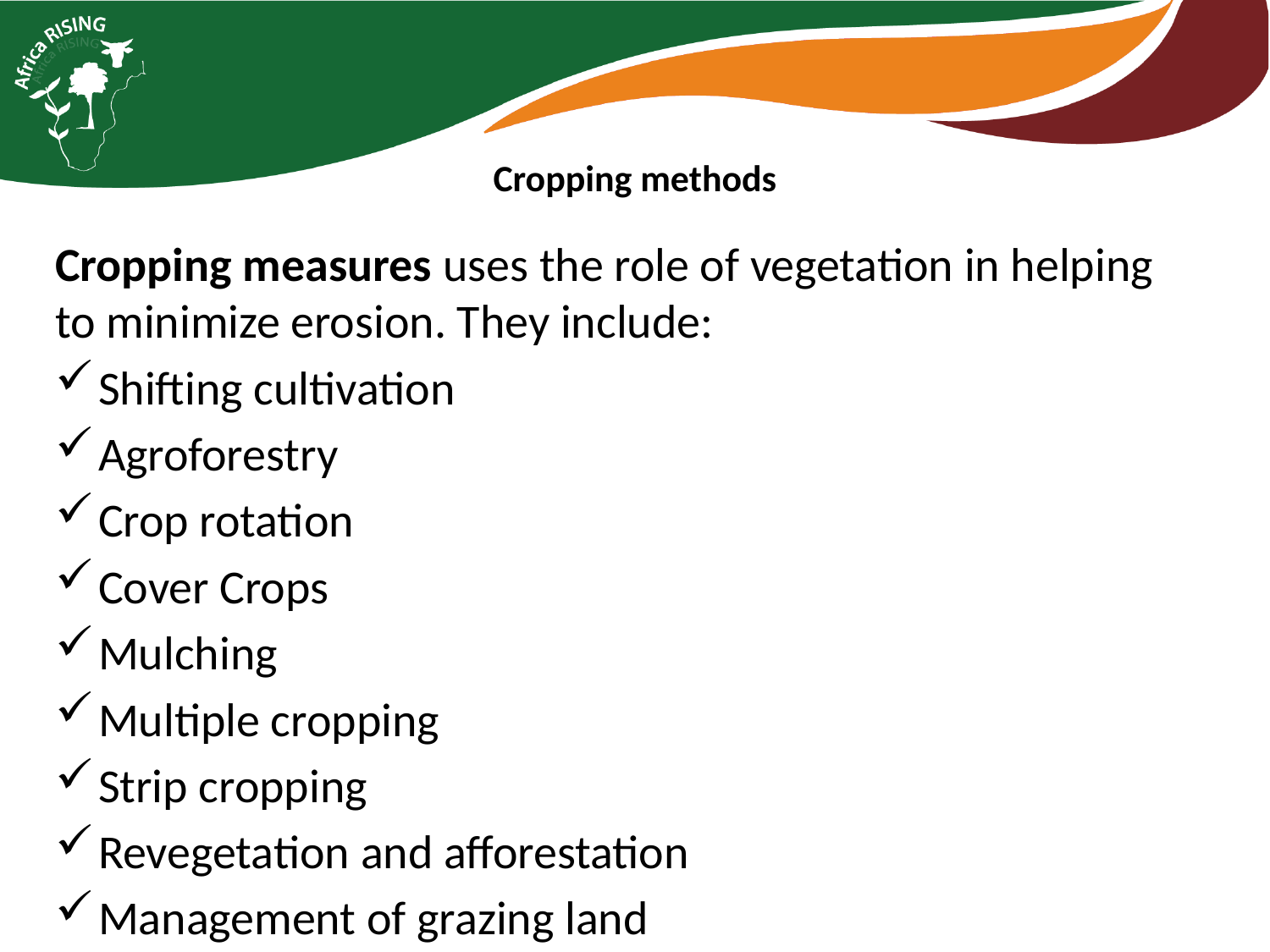

# Cropping methods
Cropping measures uses the role of vegetation in helping to minimize erosion. They include:
Shifting cultivation
Agroforestry
Crop rotation
Cover Crops
Mulching
Multiple cropping
Strip cropping
Revegetation and afforestation
Management of grazing land